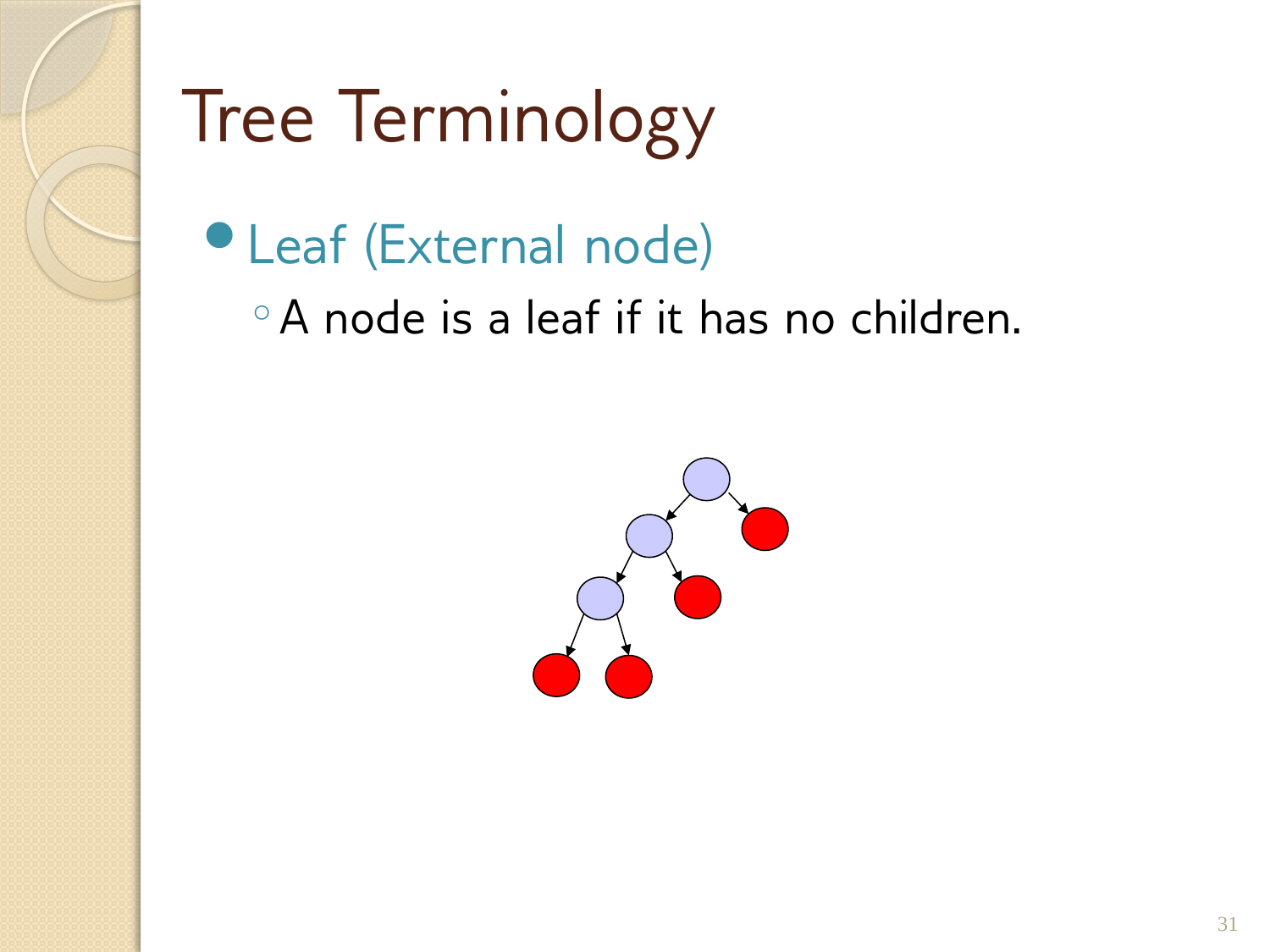

# Tree Terminology
Leaf (External node)
A node is a leaf if it has no children.

31